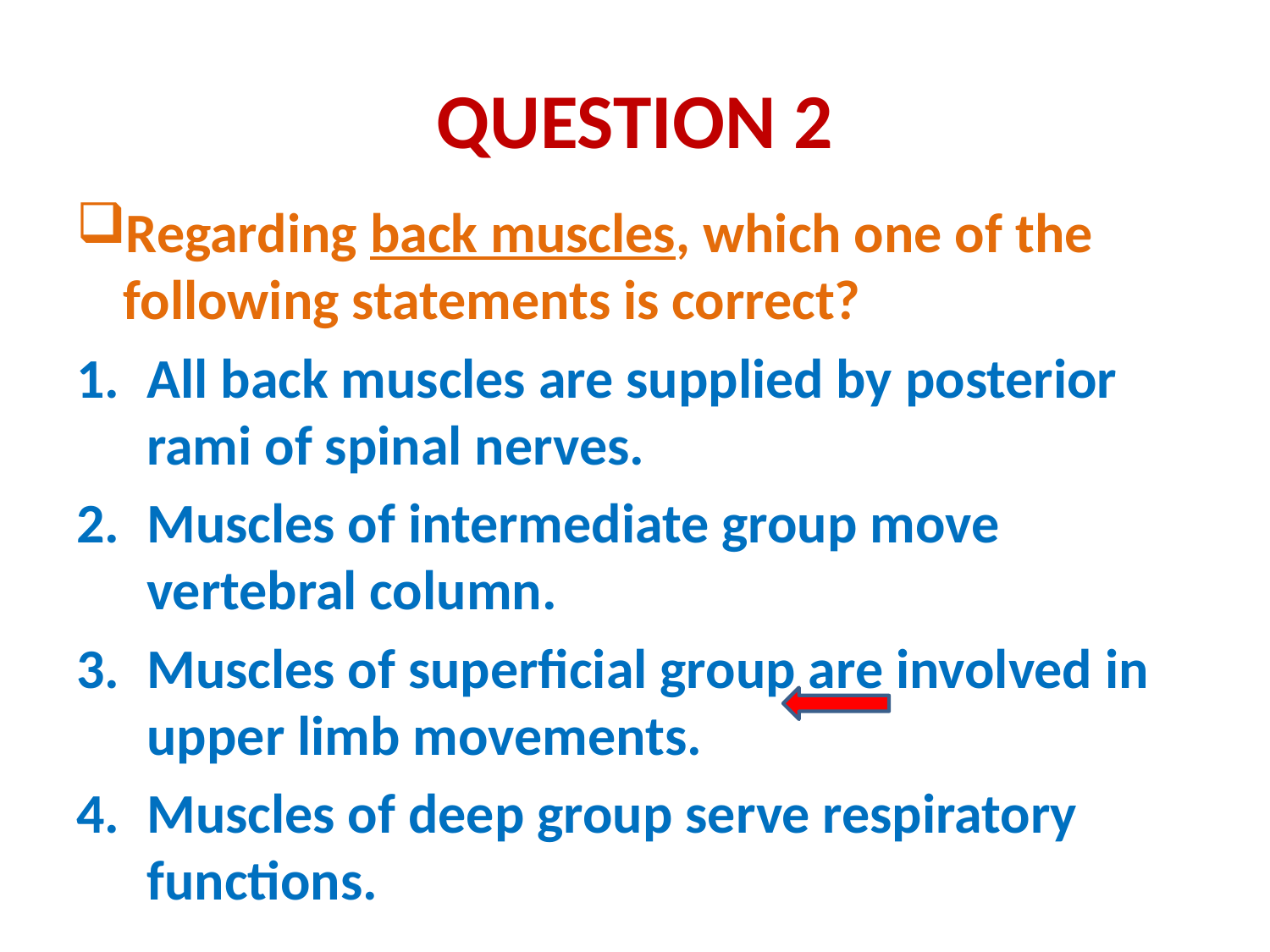

# QUESTION 2
Regarding back muscles, which one of the following statements is correct?
All back muscles are supplied by posterior rami of spinal nerves.
Muscles of intermediate group move vertebral column.
Muscles of superficial group are involved in upper limb movements.
Muscles of deep group serve respiratory functions.